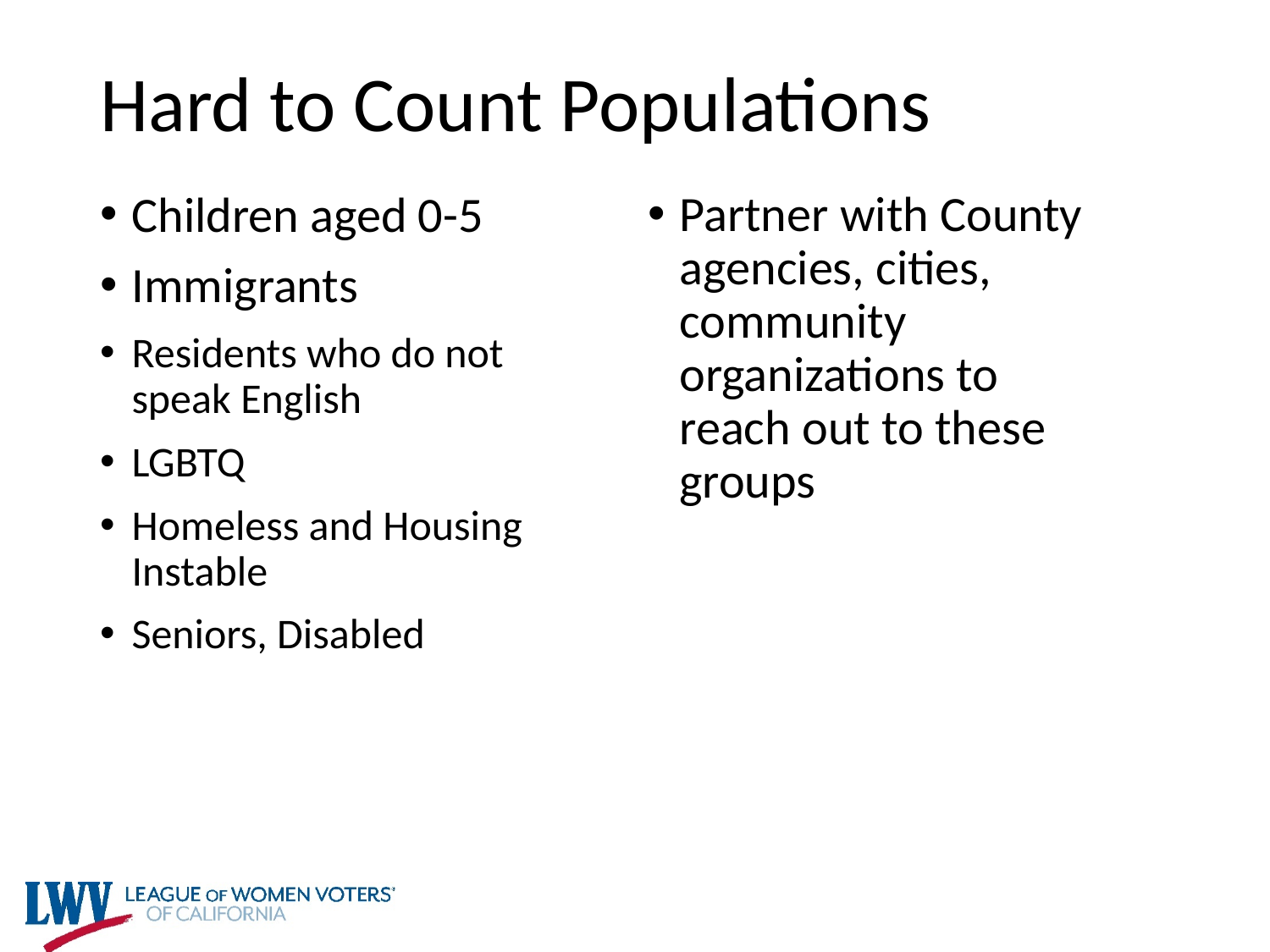

# Hard to Count Populations
Partner with County agencies, cities, community organizations to reach out to these groups
Children aged 0-5
Immigrants
Residents who do not speak English
LGBTQ
Homeless and Housing Instable
Seniors, Disabled